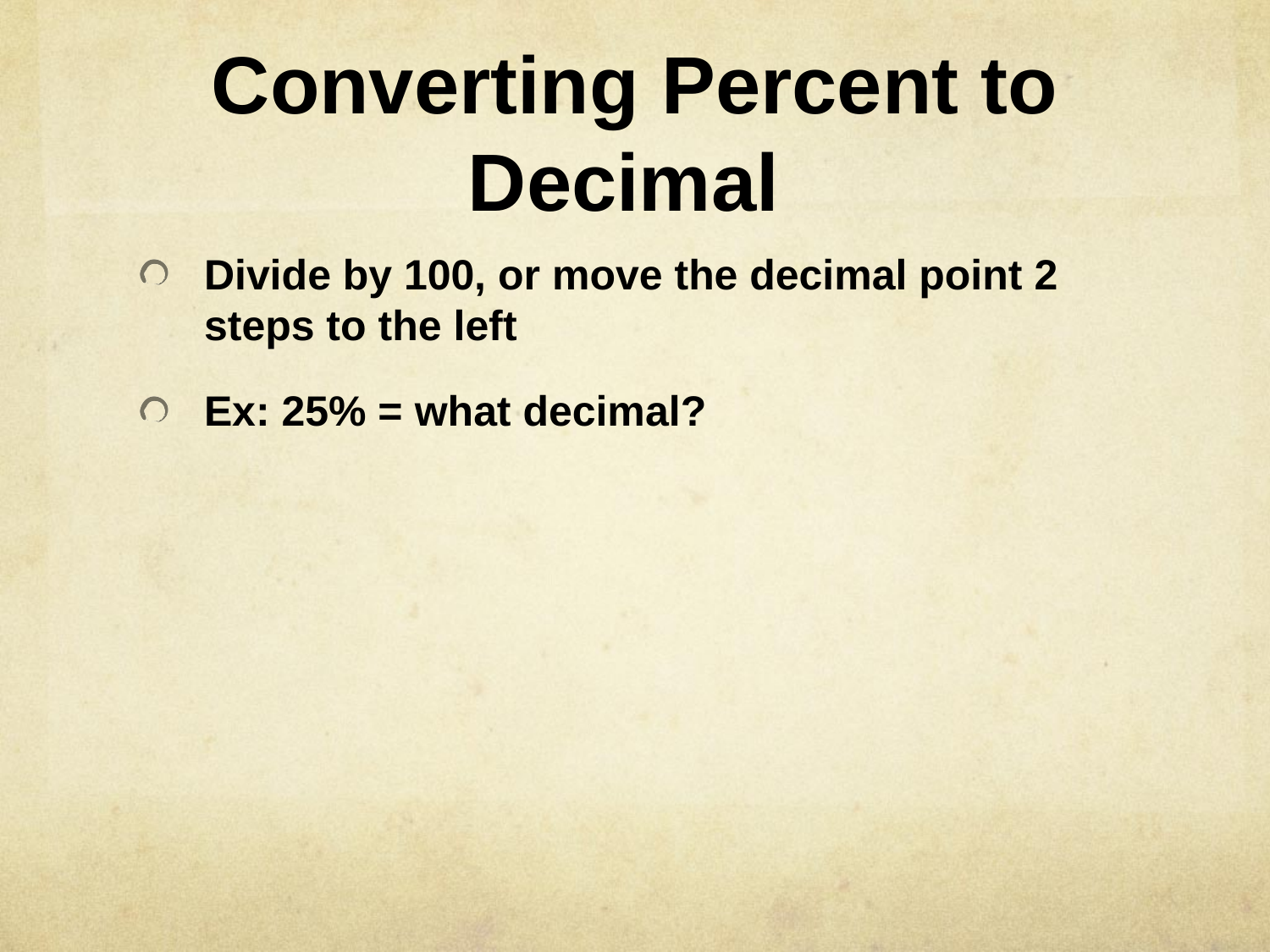

# Converting Percent to Decimal
Divide by 100, or move the decimal point 2 steps to the left
Ex: 25% = what decimal?